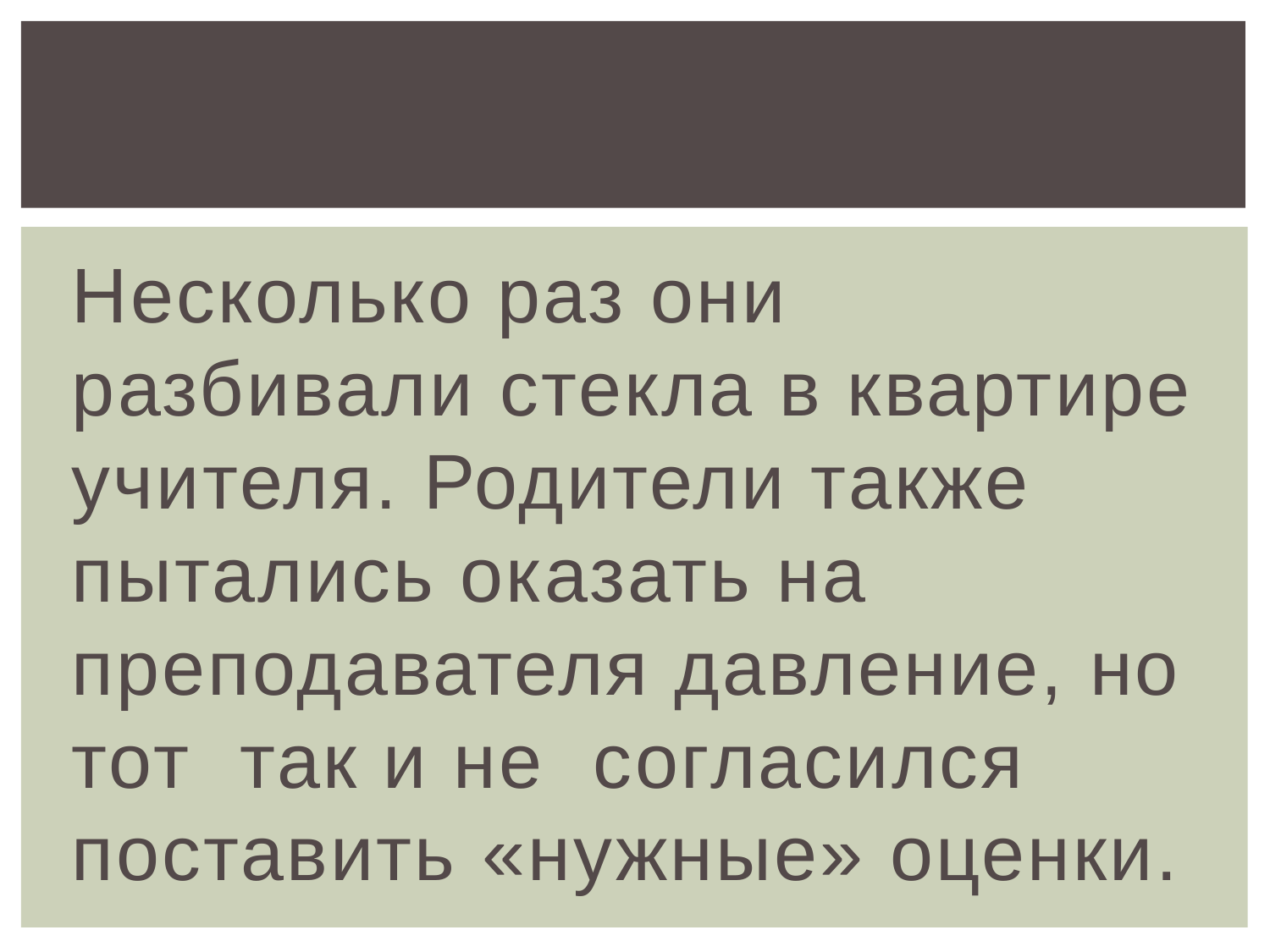

Несколько раз они разбивали стекла в квартире учителя. Родители также пытались оказать на преподавателя давление, но тот  так и не  согласился поставить «нужные» оценки.